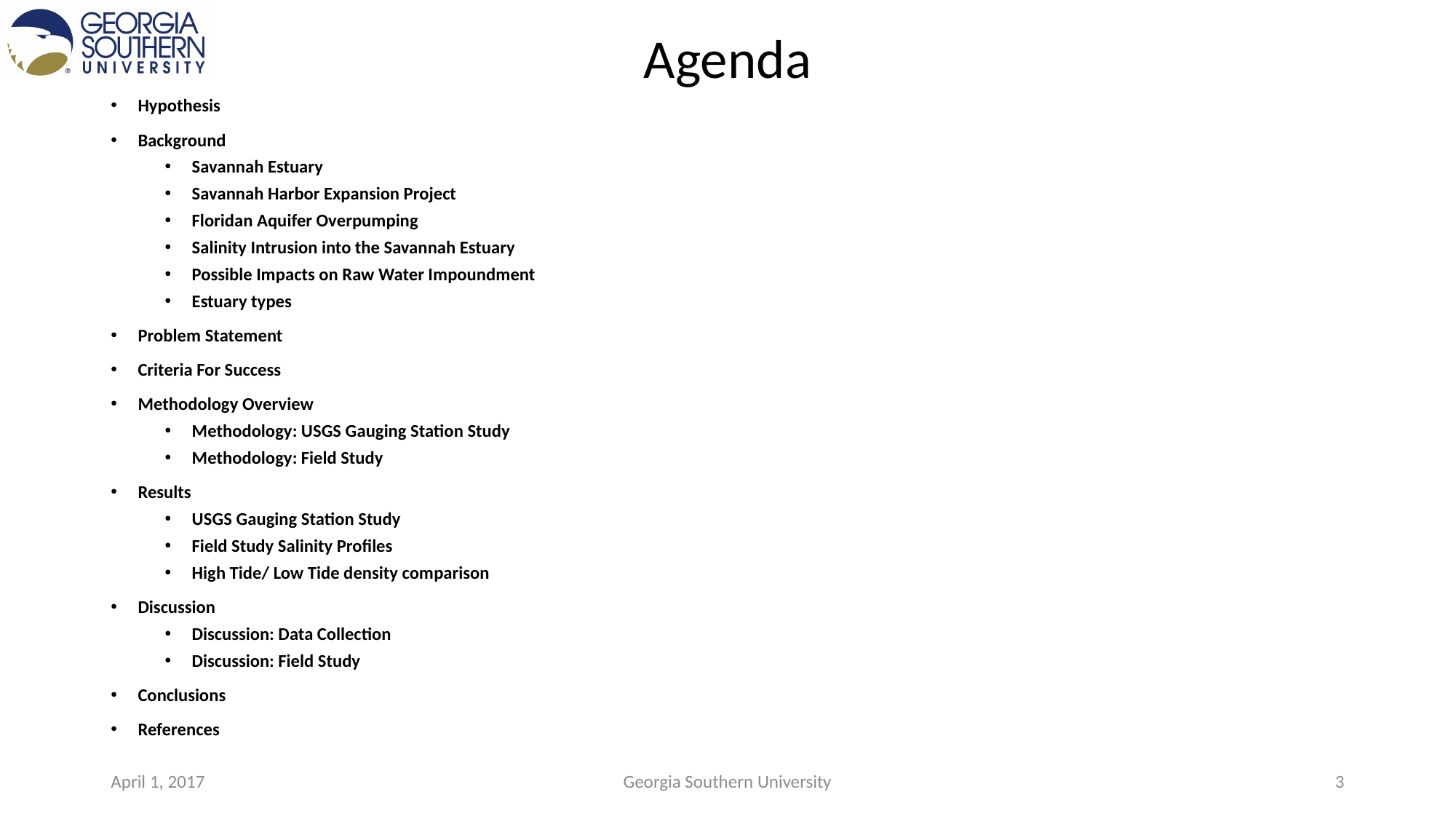

# Agenda
Hypothesis
Background
Savannah Estuary
Savannah Harbor Expansion Project
Floridan Aquifer Overpumping
Salinity Intrusion into the Savannah Estuary
Possible Impacts on Raw Water Impoundment
Estuary types
Problem Statement
Criteria For Success
Methodology Overview
Methodology: USGS Gauging Station Study
Methodology: Field Study
Results
USGS Gauging Station Study
Field Study Salinity Profiles
High Tide/ Low Tide density comparison
Discussion
Discussion: Data Collection
Discussion: Field Study
Conclusions
References
April 1, 2017
Georgia Southern University
3